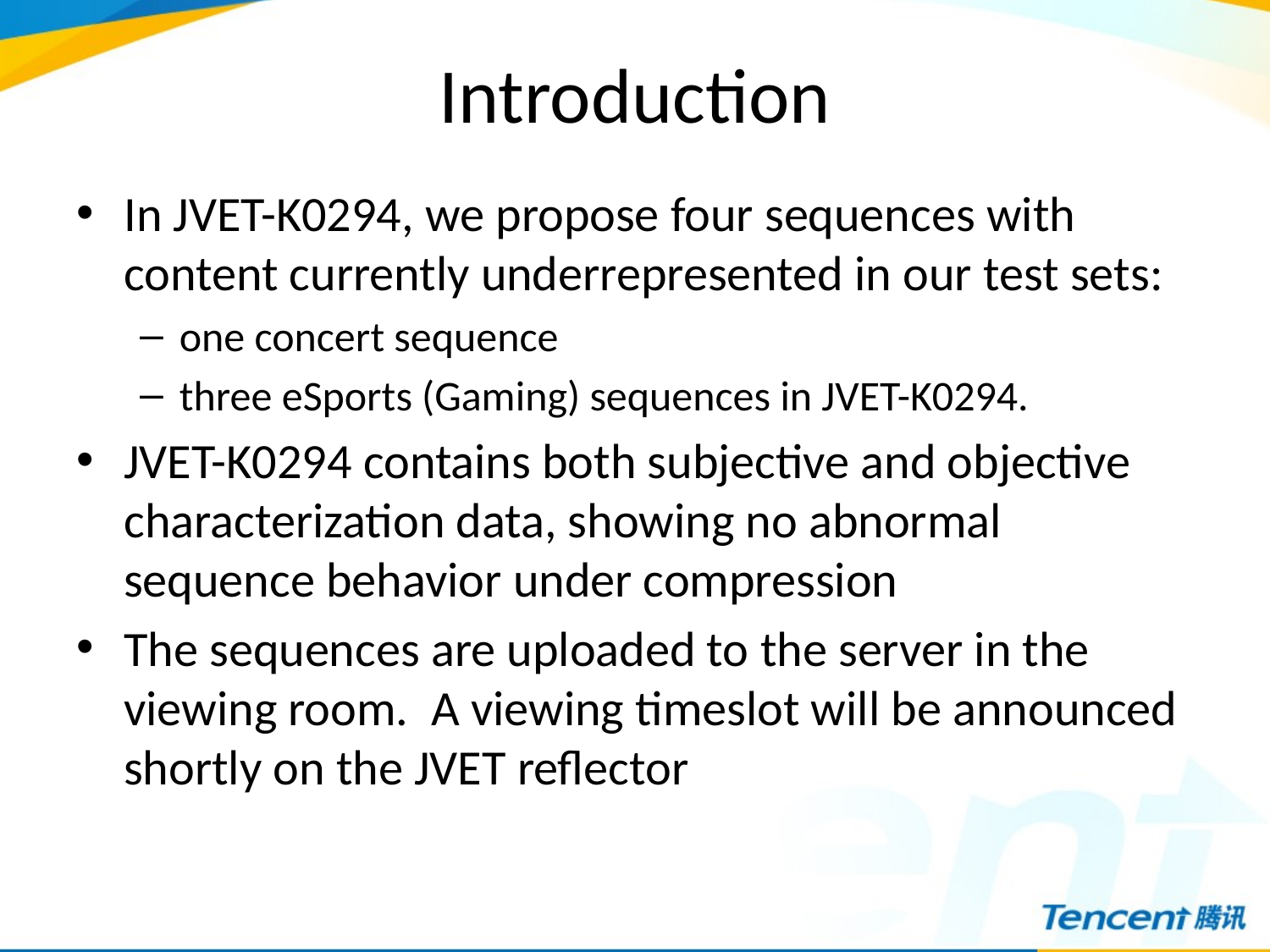

# Introduction
In JVET-K0294, we propose four sequences with content currently underrepresented in our test sets:
one concert sequence
three eSports (Gaming) sequences in JVET-K0294.
JVET-K0294 contains both subjective and objective characterization data, showing no abnormal sequence behavior under compression
The sequences are uploaded to the server in the viewing room.  A viewing timeslot will be announced shortly on the JVET reflector